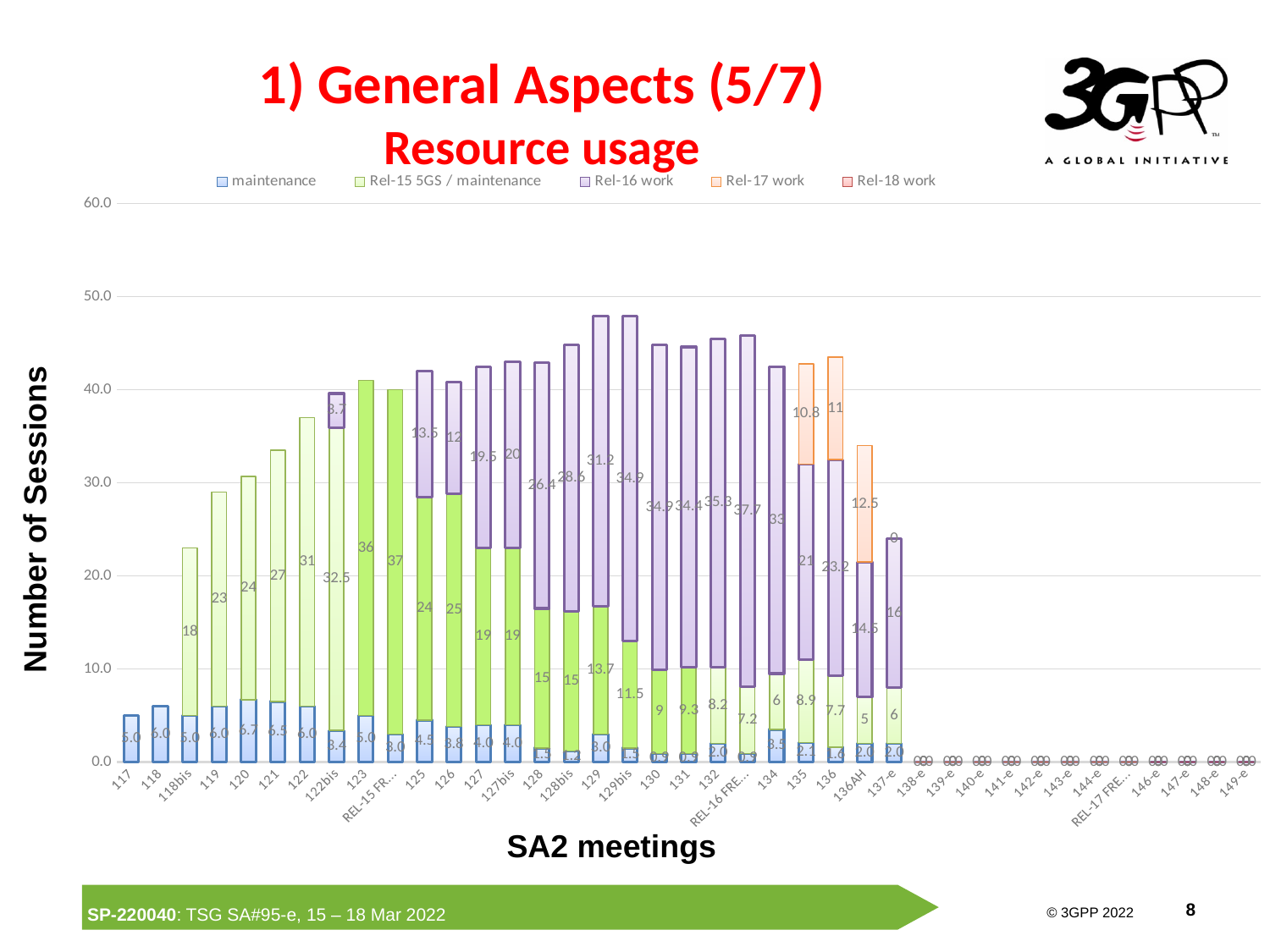

# 1) General Aspects (5/7) Resource usage

### Chart

| Category | maintenance | Rel-15 5GS / maintenance | Rel-16 work | Rel-17 work | Rel-18 work |
|---|---|---|---|---|---|
| 117 | 5.0 | None | None | None | None |
| 118 | 6.0 | None | None | None | None |
| 118bis | 5.0 | 18.0 | None | None | None |
| 119 | 6.0 | 23.0 | None | None | None |
| 120 | 6.7 | 24.0 | None | None | None |
| 121 | 6.5 | 27.0 | None | None | None |
| 122 | 6.0 | 31.0 | None | None | None |
| 122bis | 3.4 | 32.5 | 3.7 | None | None |
| 123 | 5.0 | 36.0 | None | None | None |
| REL-15 FREEZE:  124 | 3.0 | 37.0 | None | None | None |
| 125 | 4.5 | 24.0 | 13.5 | None | None |
| 126 | 3.8 | 25.0 | 12.0 | None | None |
| 127 | 4.0 | 19.0 | 19.5 | None | None |
| 127bis | 4.0 | 19.0 | 20.0 | None | None |
| 128 | 1.5 | 15.0 | 26.4 | None | None |
| 128bis | 1.2 | 15.0 | 28.6 | None | None |
| 129 | 3.0 | 13.7 | 31.2 | None | None |
| 129bis | 1.5 | 11.5 | 34.9 | None | None |
| 130 | 0.9 | 9.0 | 34.9 | None | None |
| 131 | 0.9 | 9.3 | 34.4 | None | None |
| 132 | 2.0 | 8.2 | 35.3 | None | None |
| REL-16 FREEZE:  133  | 0.9 | 7.2 | 37.7 | None | None |
| 134 | 3.5 | 6.0 | 33.0 | None | None |
| 135 | 2.1 | 8.9 | 21.0 | 10.8 | None |
| 136 | 1.6 | 7.7 | 23.2 | 11.0 | None |
| 136AH | 2.0 | 5.0 | 14.5 | 12.5 | None |
| 137-e | 2.0 | 6.0 | 16.0 | 0.0 | None |
| 138-e | 0.0 | 0.0 | 0.0 | 0.0 | None |
| 139-e | 0.0 | 0.0 | 0.0 | 0.0 | None |
| 140-e | 0.0 | 0.0 | 0.0 | 0.0 | None |
| 141-e | 0.0 | 0.0 | 0.0 | 0.0 | None |
| 142-e | 0.0 | 0.0 | 0.0 | 0.0 | None |
| 143-e | 0.0 | 0.0 | 0.0 | 0.0 | None |
| 144-e | 0.0 | 0.0 | 0.0 | 0.0 | None |
| REL-17 FREEZE:  145-e | 0.0 | 0.0 | 0.0 | 0.0 | None |
| 146-e | 0.0 | 0.0 | 0.0 | 0.0 | 0.0 |
| 147-e | 0.0 | 0.0 | 0.0 | 0.0 | 0.0 |
| 148-e | 0.0 | 0.0 | 0.0 | 0.0 | 0.0 |
| 149-e | 0.0 | 0.0 | 0.0 | 0.0 | 0.0 |
Number of Sessions
SA2 meetings